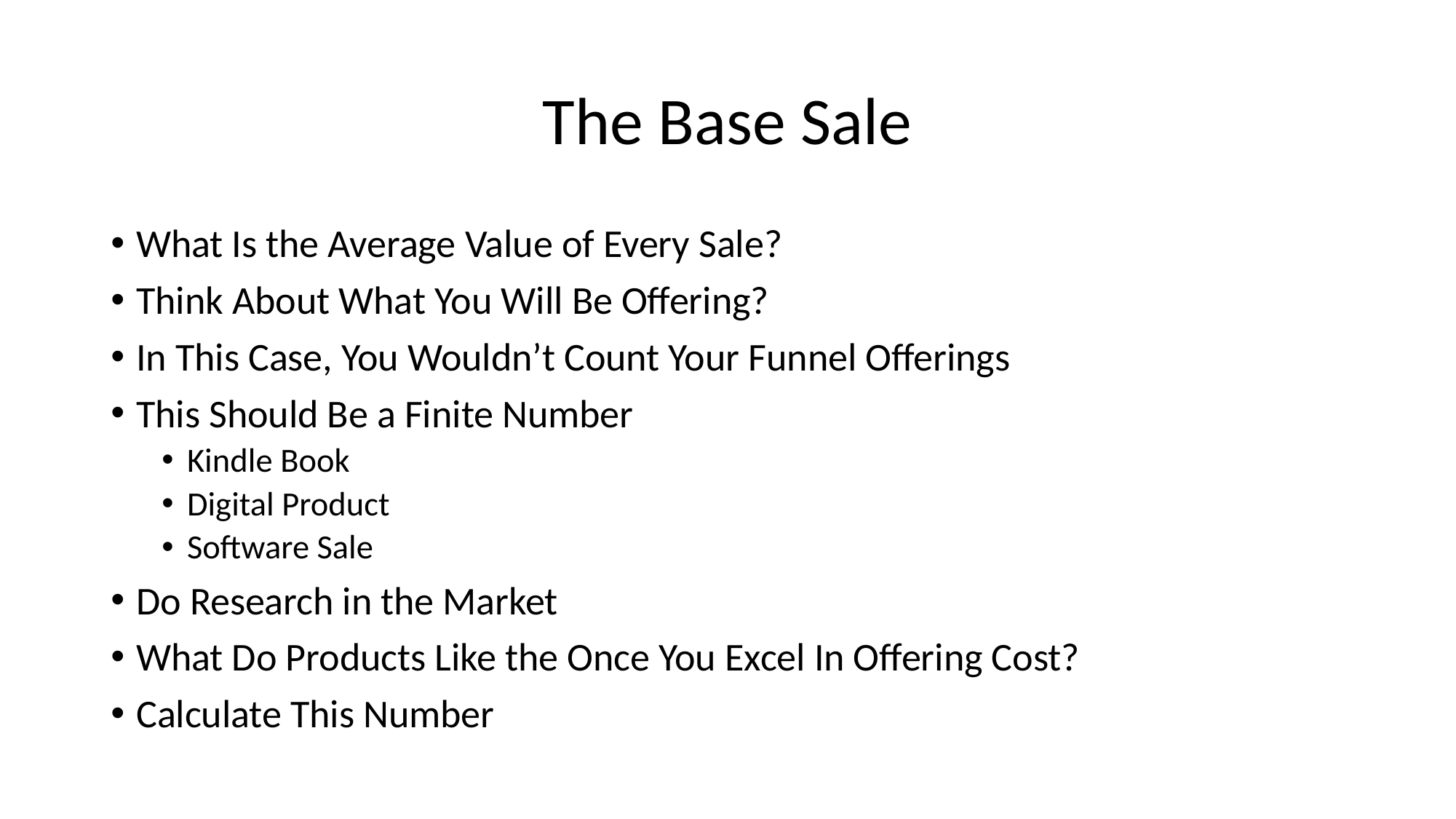

# The Base Sale
What Is the Average Value of Every Sale?
Think About What You Will Be Offering?
In This Case, You Wouldn’t Count Your Funnel Offerings
This Should Be a Finite Number
Kindle Book
Digital Product
Software Sale
Do Research in the Market
What Do Products Like the Once You Excel In Offering Cost?
Calculate This Number